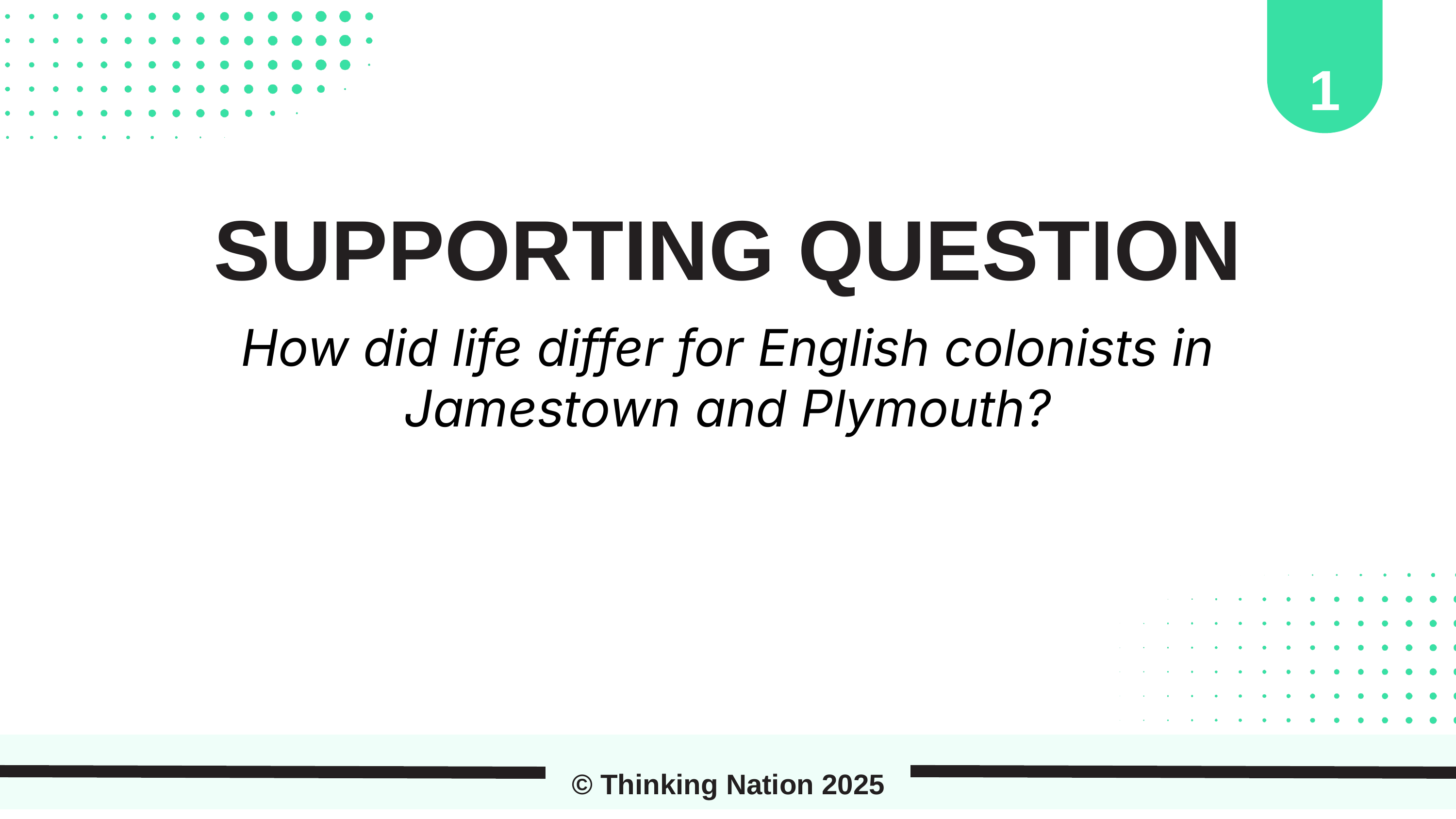

1
SUPPORTING QUESTION
How did life differ for English colonists in Jamestown and Plymouth?

© Thinking Nation 2025